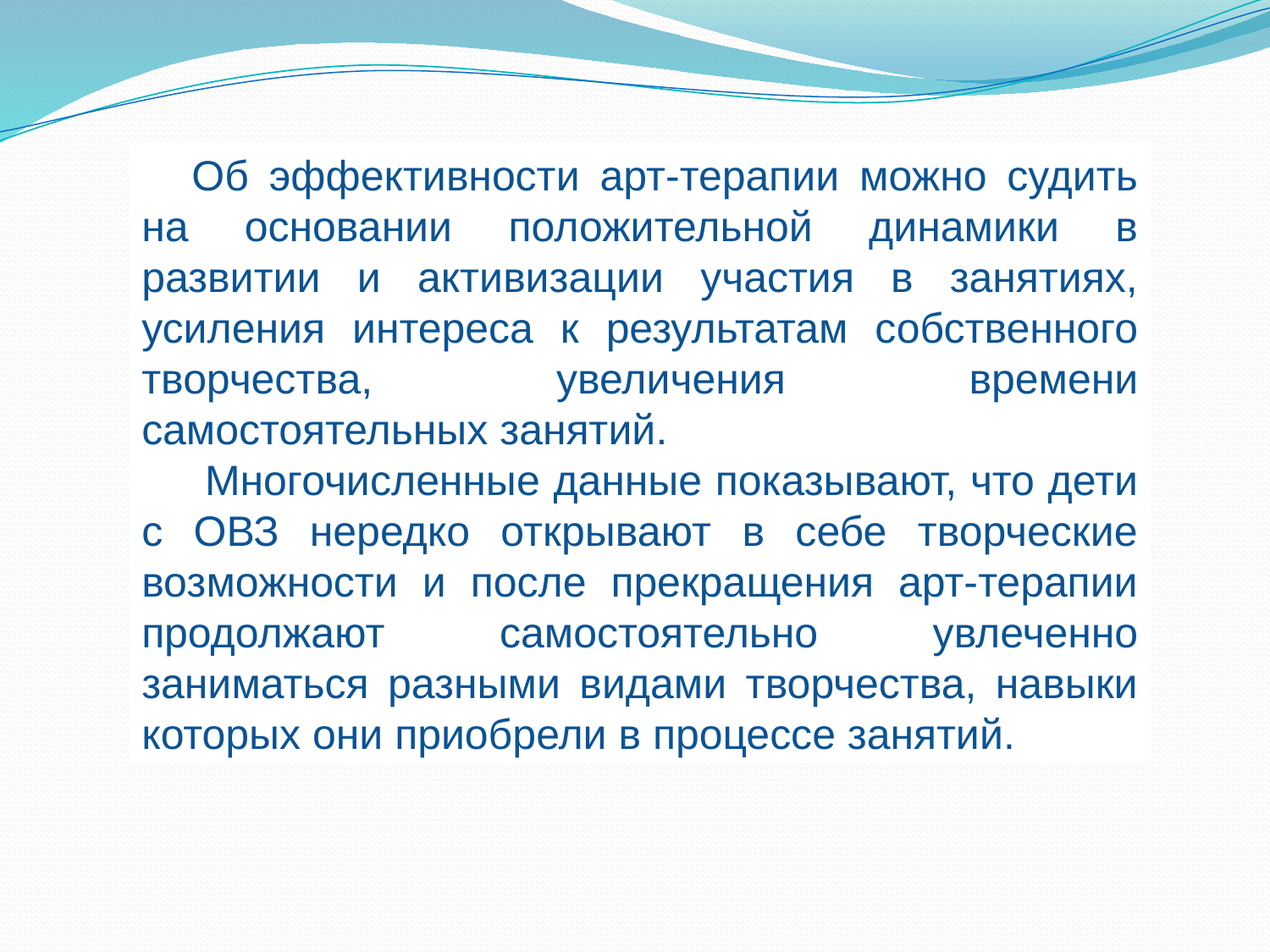

Об эффективности арт-терапии можно судить на основании положительной динамики в развитии и активизации участия в занятиях, усиления интереса к результатам собственного творчества, увеличения времени самостоятельных занятий.
 Многочисленные данные показывают, что дети с ОВЗ нередко открывают в себе творческие возможности и после прекращения арт-терапии продолжают самостоятельно увлеченно заниматься разными видами творчества, навыки которых они приобрели в процессе занятий.